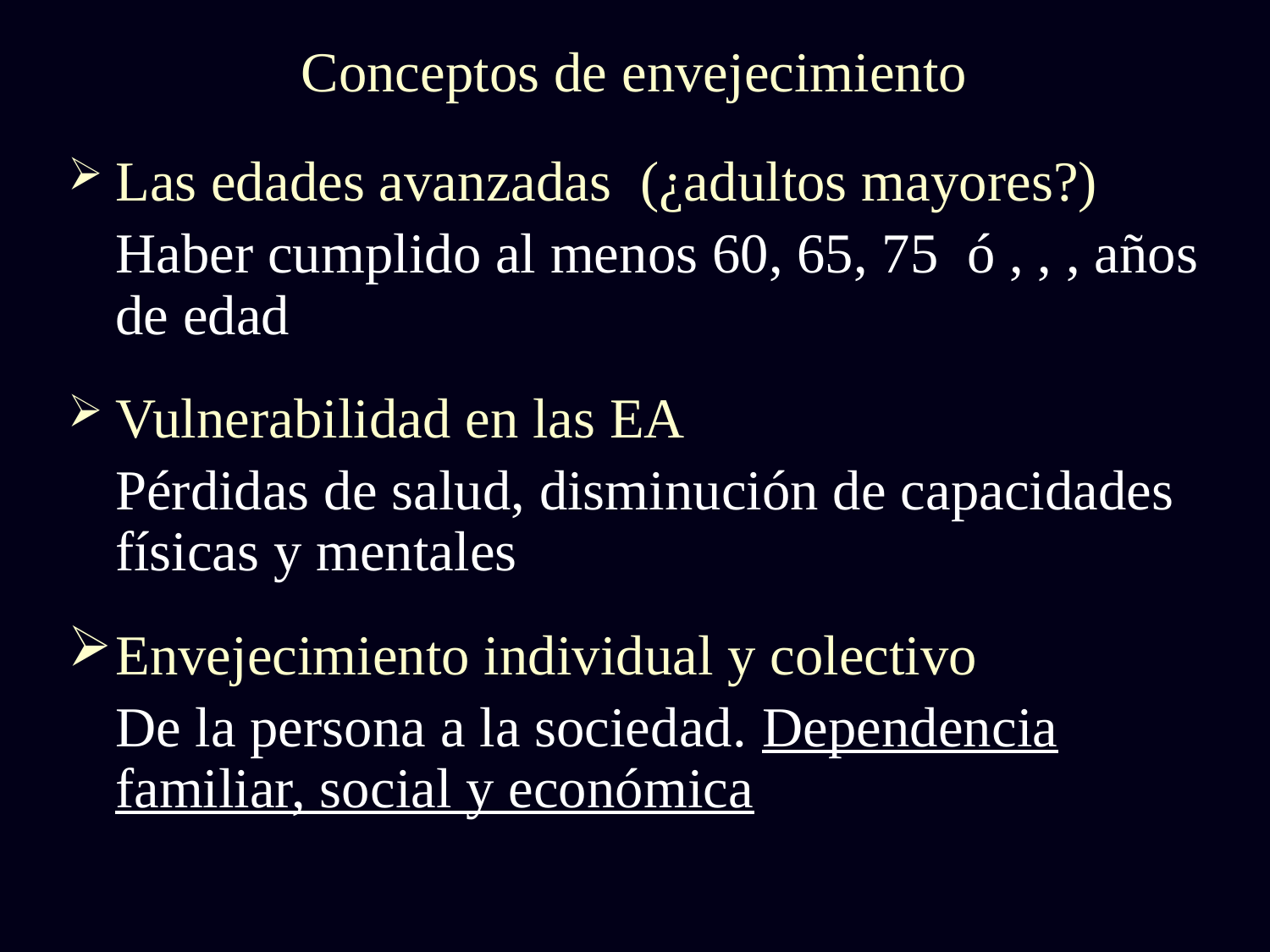

# Conceptos de envejecimiento
Las edades avanzadas  (¿adultos mayores?)
	Haber cumplido al menos 60, 65, 75  ó , , , años de edad

Vulnerabilidad en las EA
	Pérdidas de salud, disminución de capacidades físicas y mentales

Envejecimiento individual y colectivo
	De la persona a la sociedad. Dependencia familiar, social y económica